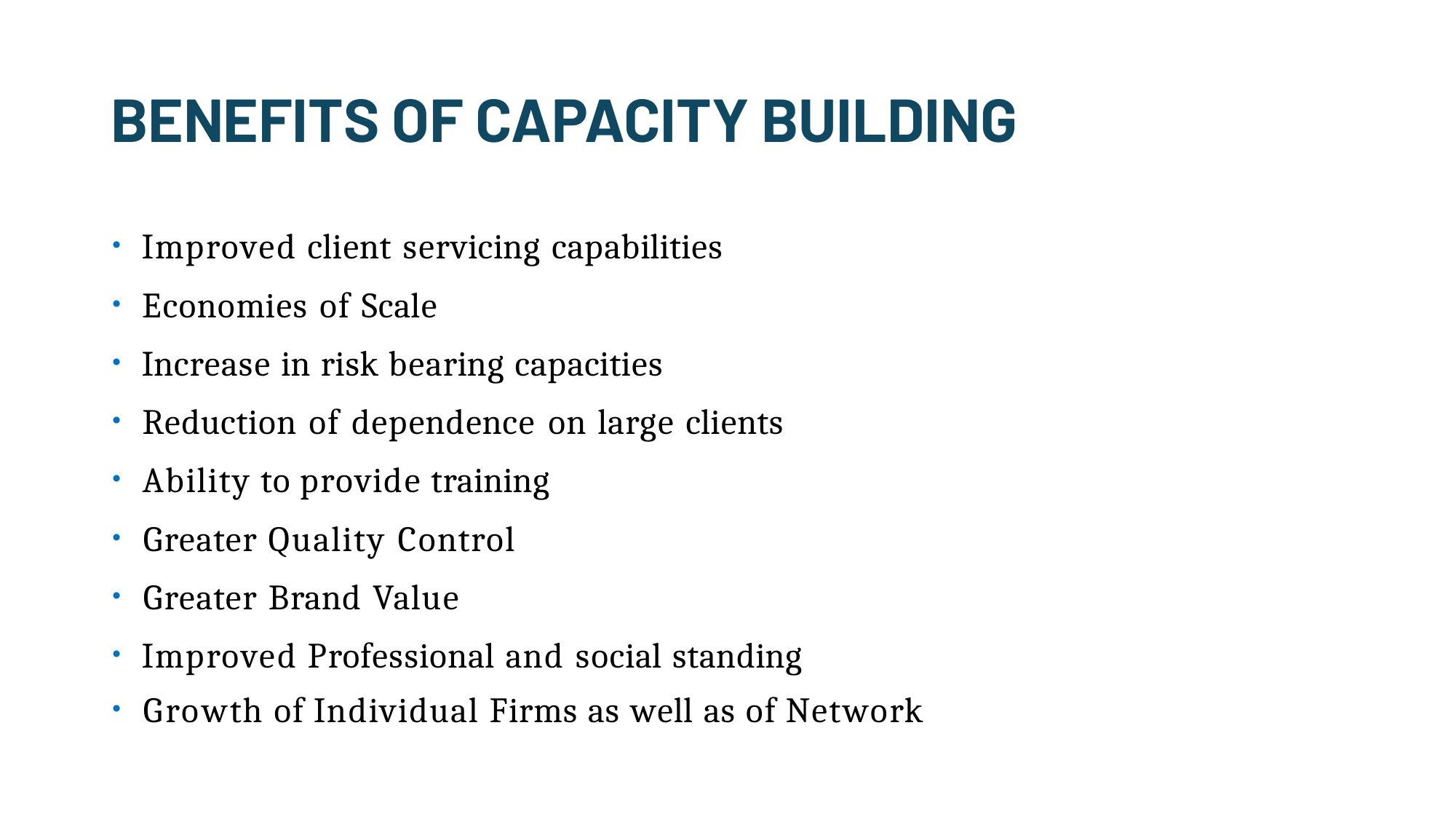

# BENEFITS OF CAPACITY BUILDING
Improved client servicing capabilities
Economies of Scale
Increase in risk bearing capacities
Reduction of dependence on large clients
Ability to provide training
Greater Quality Control
Greater Brand Value
Improved Professional and social standing
Growth of Individual Firms as well as of Network